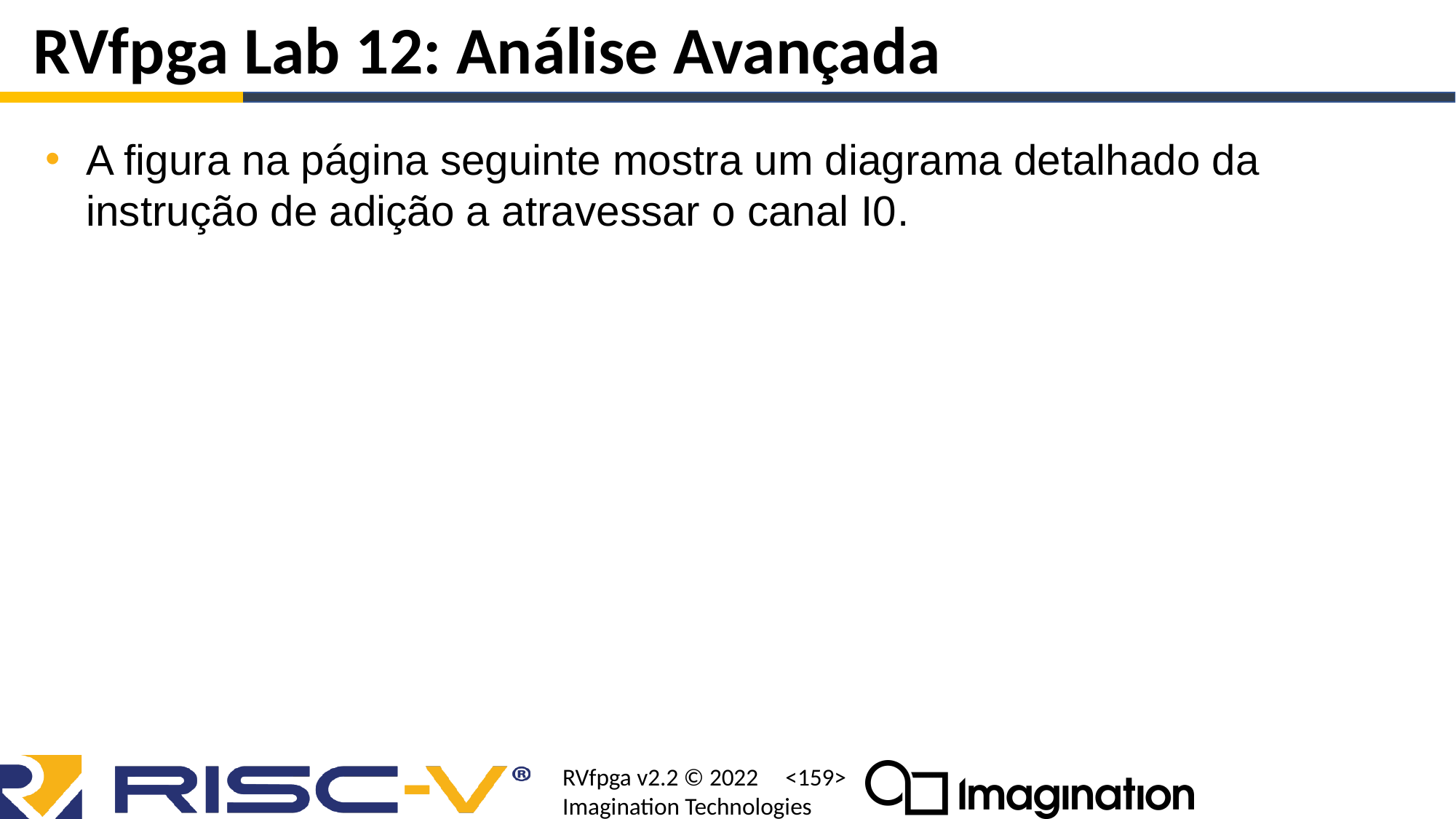

# RVfpga Lab 12: Análise Avançada
A figura na página seguinte mostra um diagrama detalhado da instrução de adição a atravessar o canal I0.